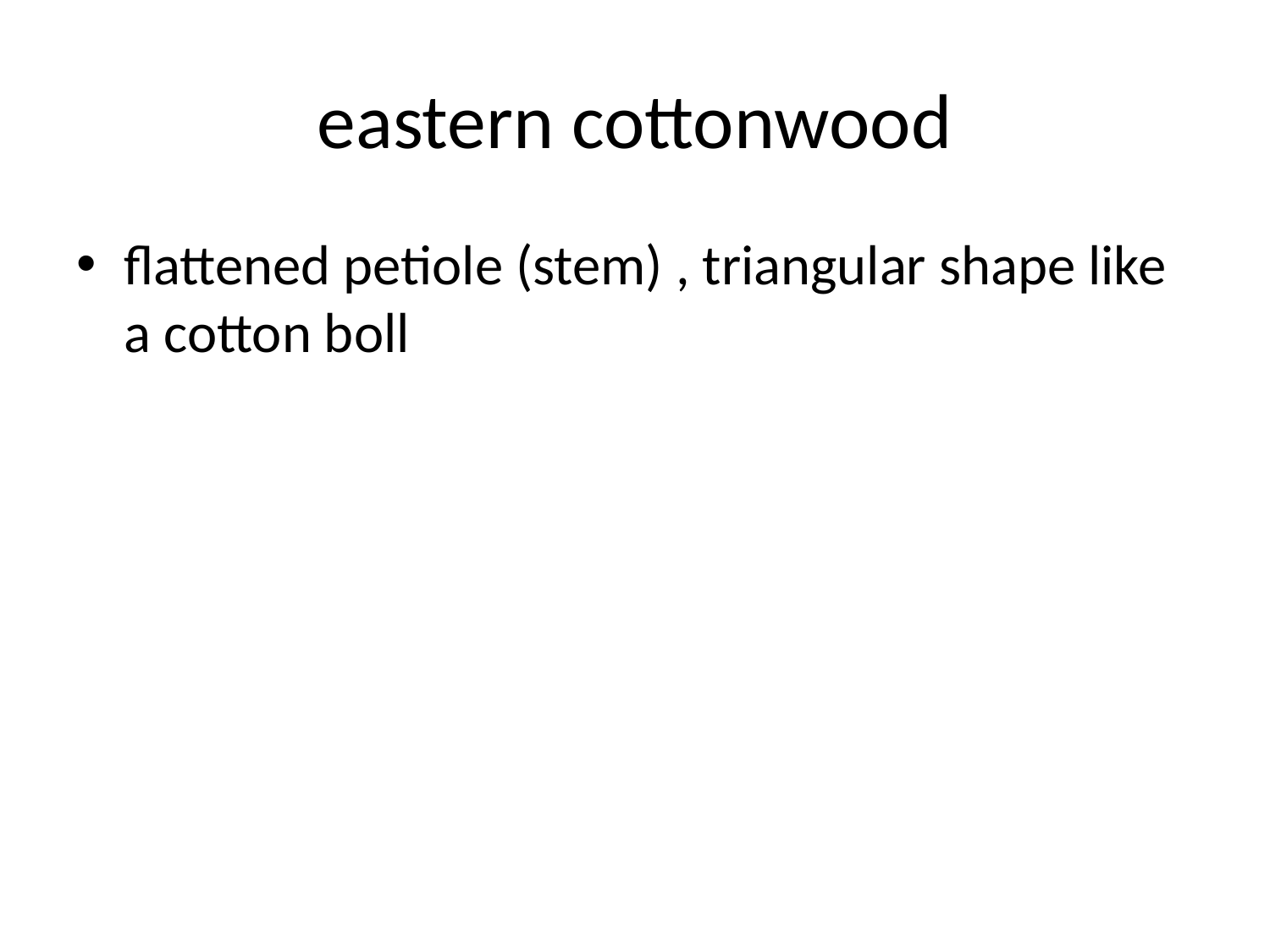

# eastern cottonwood
flattened petiole (stem) , triangular shape like a cotton boll